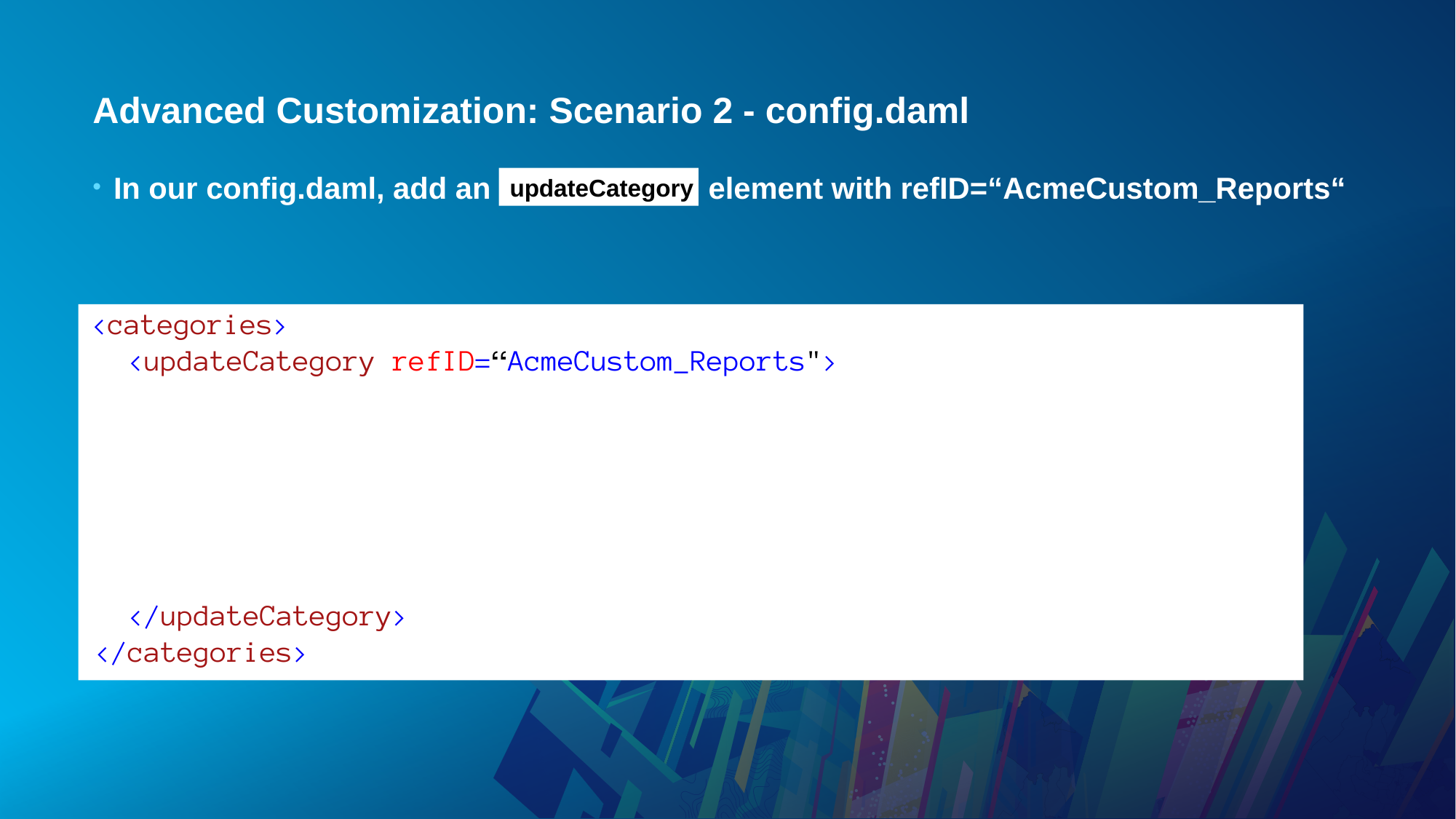

# Advanced Customization: Scenario 2 - config.daml
In our config.daml, add an                          element with refID=“AcmeCustom_Reports“
updateCategory
 <categories>
   <updateCategory refID=“AcmeCustom_Reports">

   </updateCategory>
 </categories>